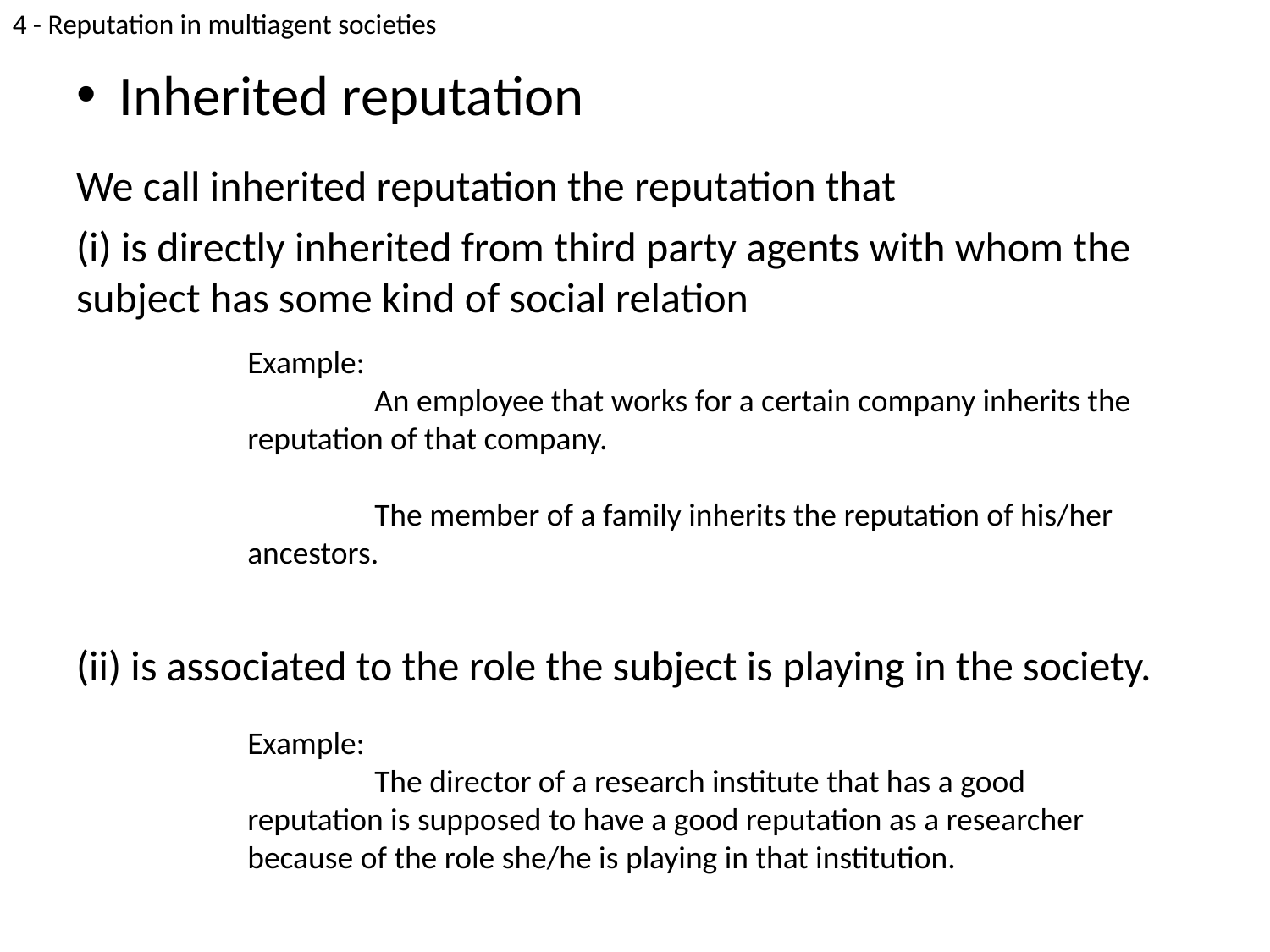

4 - Reputation in multiagent societies
# Inherited reputation
We call inherited reputation the reputation that
(i) is directly inherited from third party agents with whom the subject has some kind of social relation

(ii) is associated to the role the subject is playing in the society.
Example:
	An employee that works for a certain company inherits the reputation of that company.

	The member of a family inherits the reputation of his/her ancestors.

Example:
	The director of a research institute that has a good reputation is supposed to have a good reputation as a researcher because of the role she/he is playing in that institution.